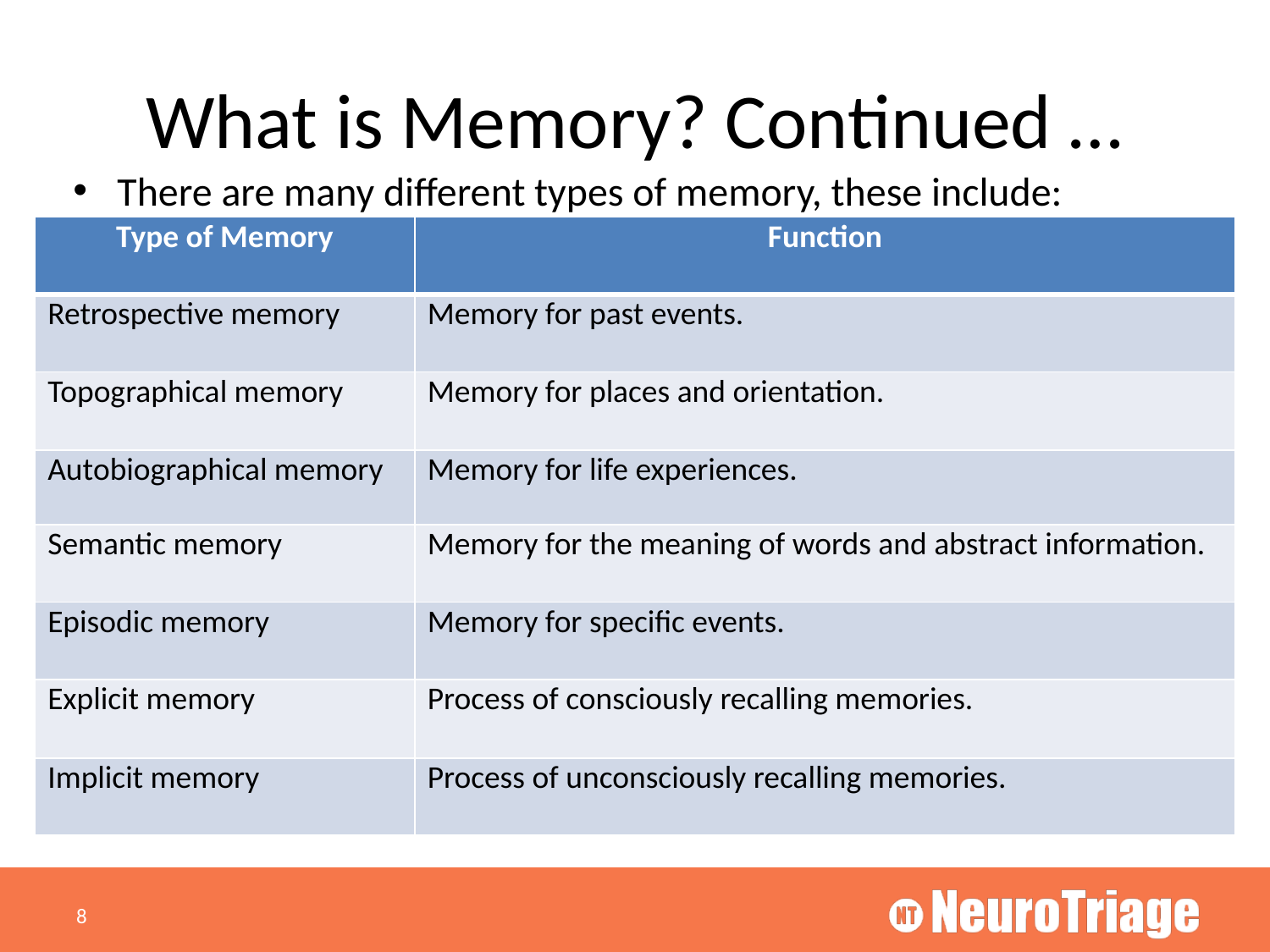

# What is Memory? Continued …
There are many different types of memory, these include:

| Type of Memory | Function |
| --- | --- |
| Retrospective memory | Memory for past events. |
| Topographical memory | Memory for places and orientation. |
| Autobiographical memory | Memory for life experiences. |
| Semantic memory | Memory for the meaning of words and abstract information. |
| Episodic memory | Memory for specific events. |
| Explicit memory | Process of consciously recalling memories. |
| Implicit memory | Process of unconsciously recalling memories. |
8